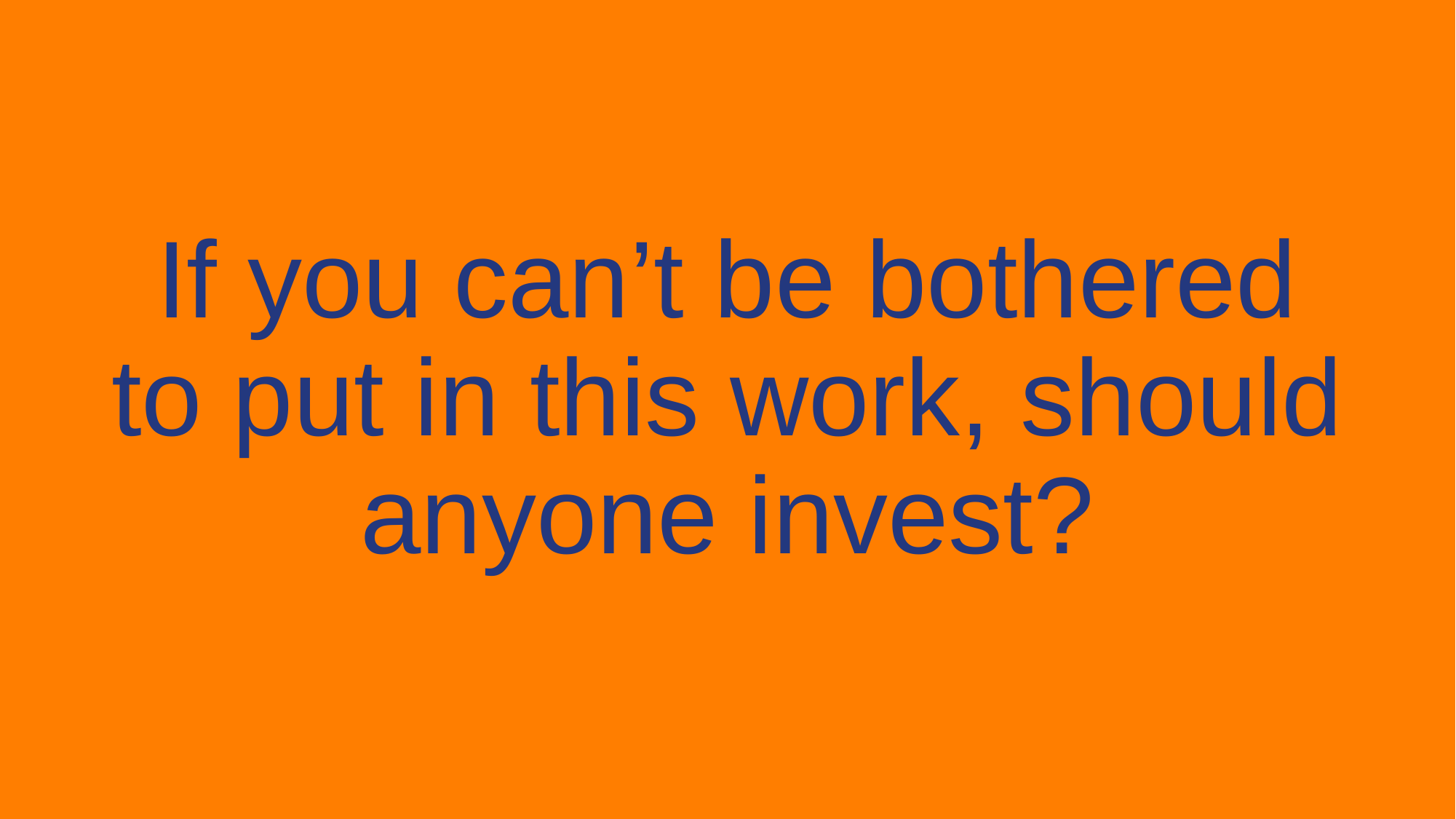

If you can’t be bothered to put in this work, should anyone invest?